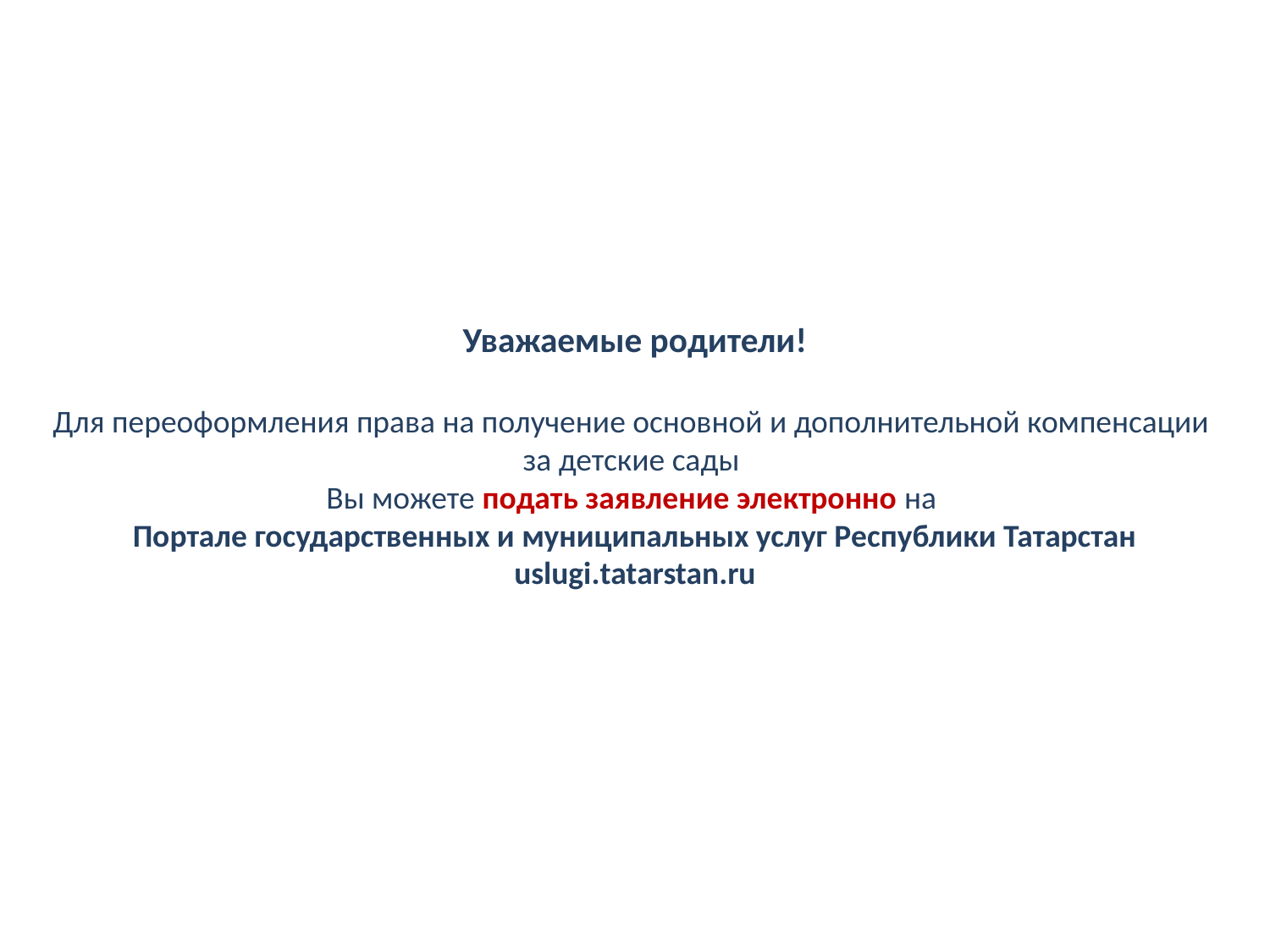

# Уважаемые родители! Для переоформления права на получение основной и дополнительной компенсации за детские сады Вы можете подать заявление электронно на Портале государственных и муниципальных услуг Республики Татарстан uslugi.tatarstan.ru